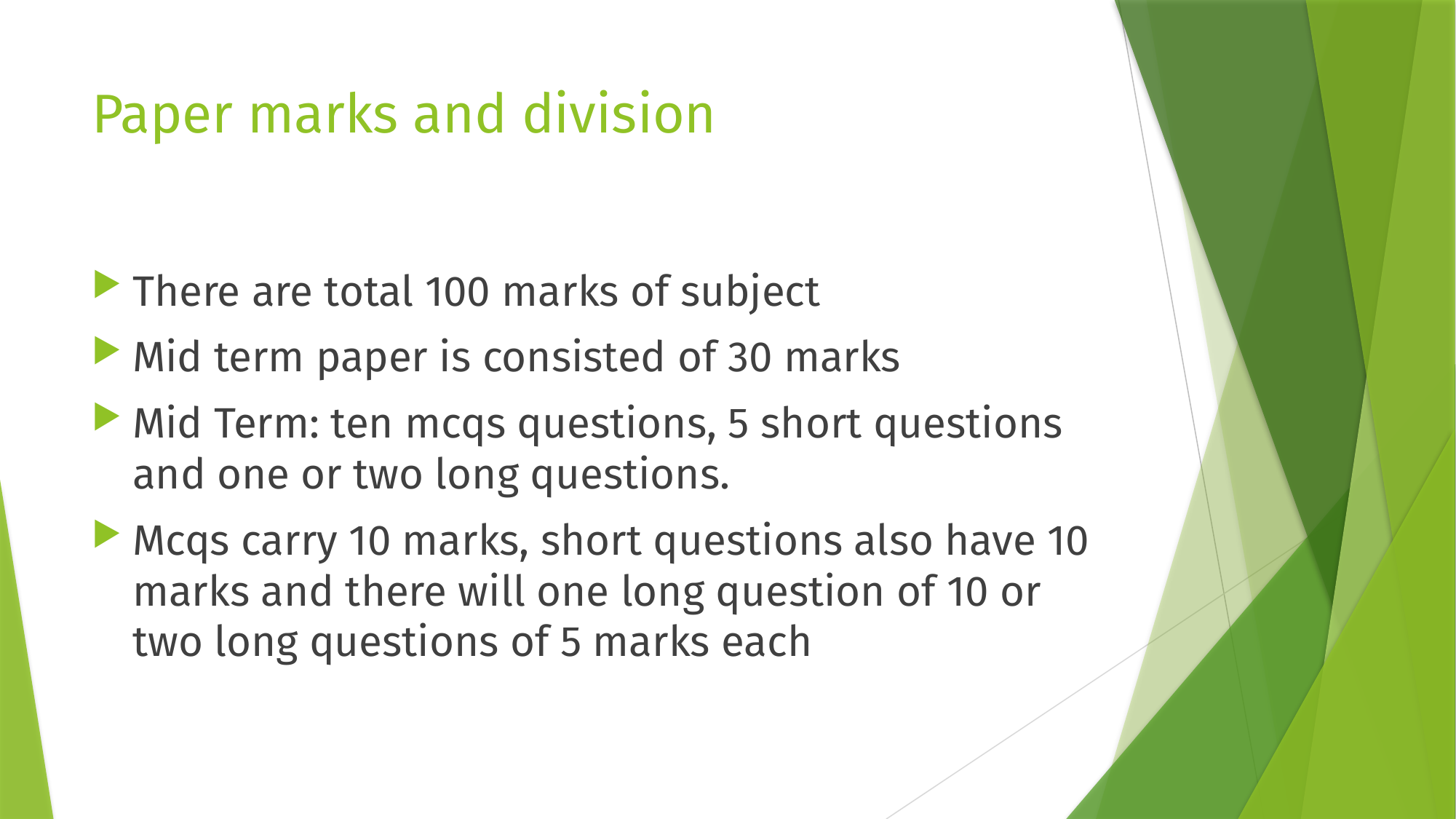

# Paper marks and division
There are total 100 marks of subject
Mid term paper is consisted of 30 marks
Mid Term: ten mcqs questions, 5 short questions and one or two long questions.
Mcqs carry 10 marks, short questions also have 10 marks and there will one long question of 10 or two long questions of 5 marks each